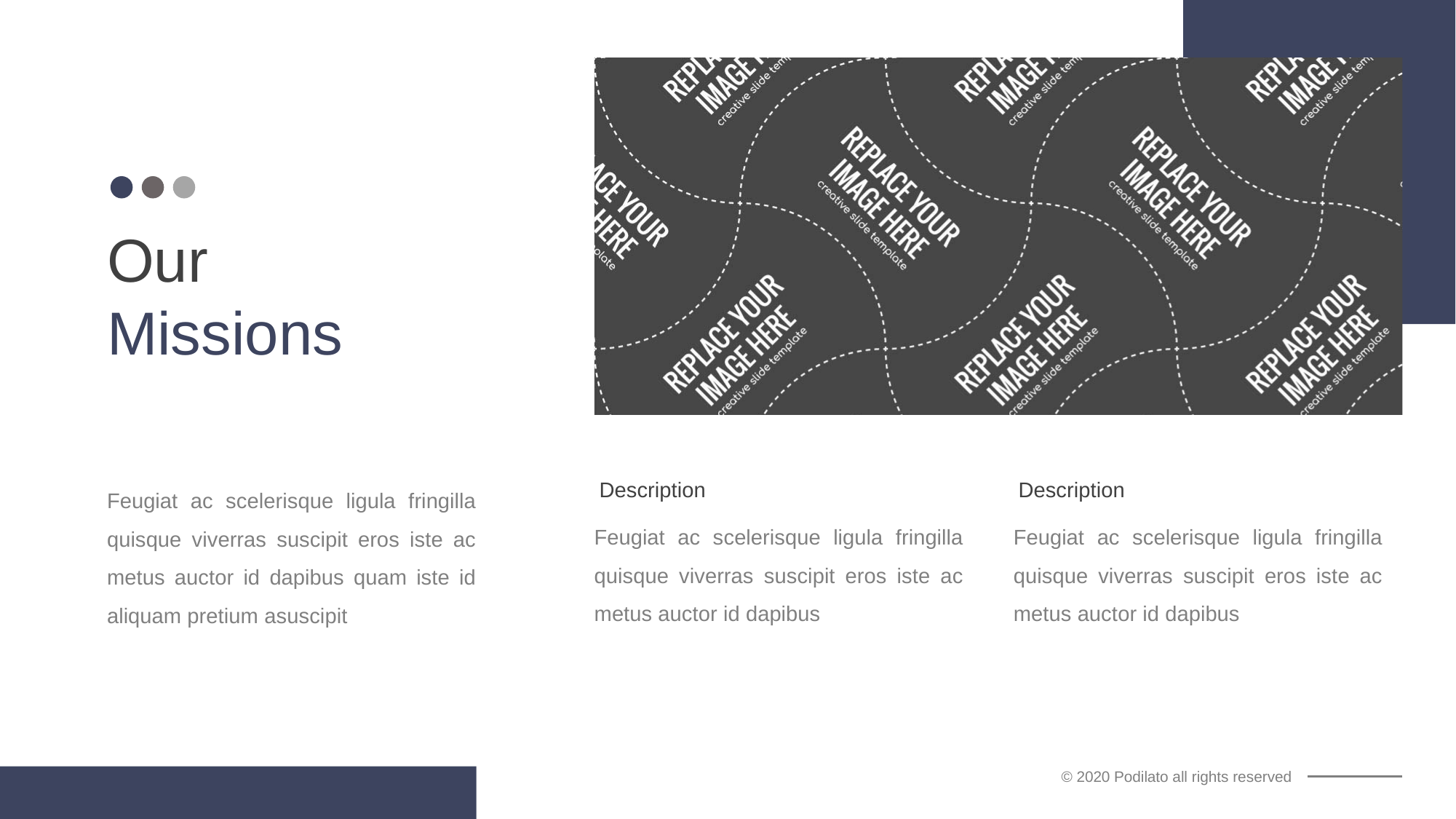

Our Missions
Feugiat ac scelerisque ligula fringilla quisque viverras suscipit eros iste ac metus auctor id dapibus quam iste id aliquam pretium asuscipit
Description
Description
Feugiat ac scelerisque ligula fringilla quisque viverras suscipit eros iste ac metus auctor id dapibus
Feugiat ac scelerisque ligula fringilla quisque viverras suscipit eros iste ac metus auctor id dapibus

© 2020 Podilato all rights reserved